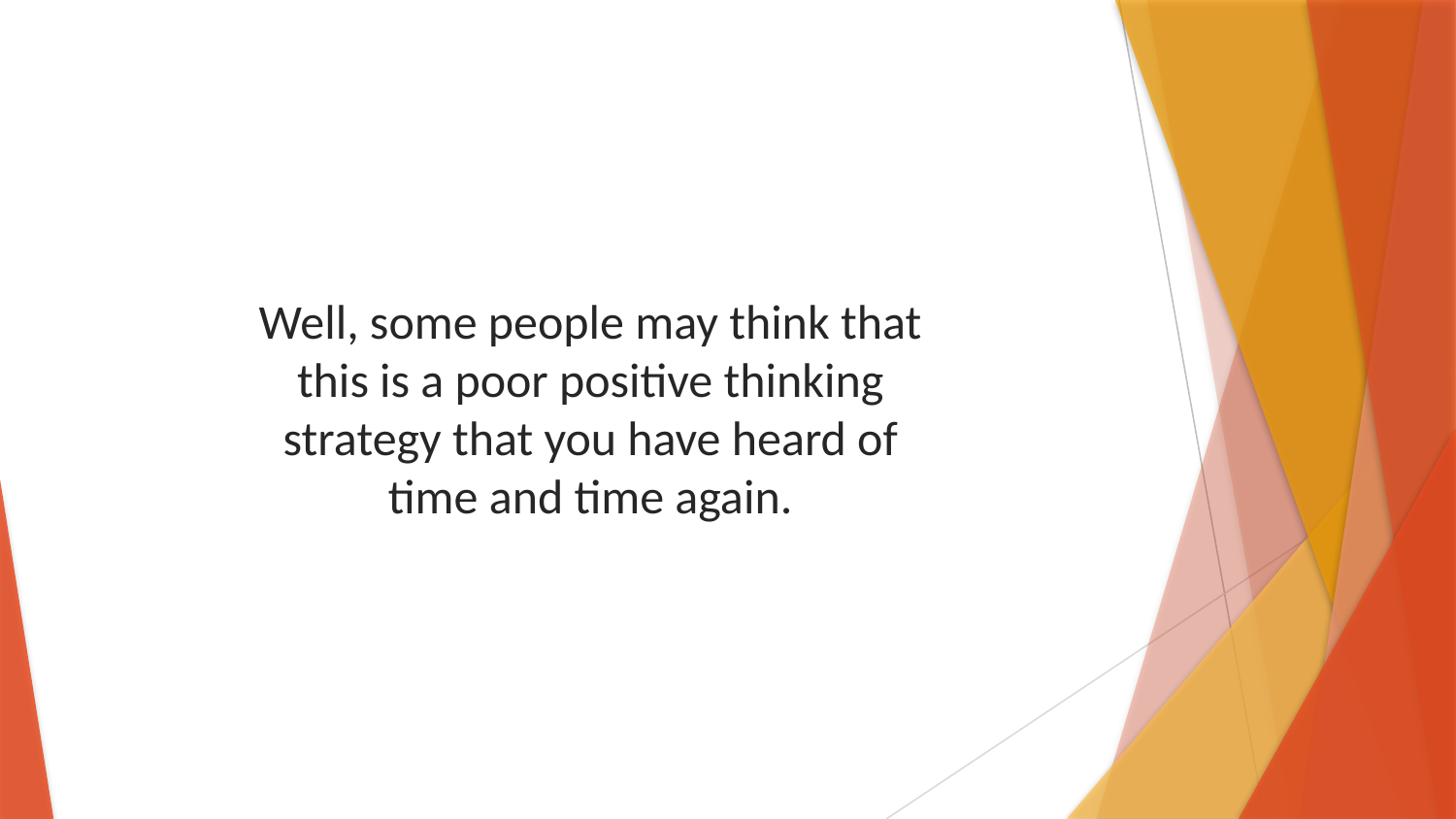

Well, some people may think that this is a poor positive thinking strategy that you have heard of time and time again.